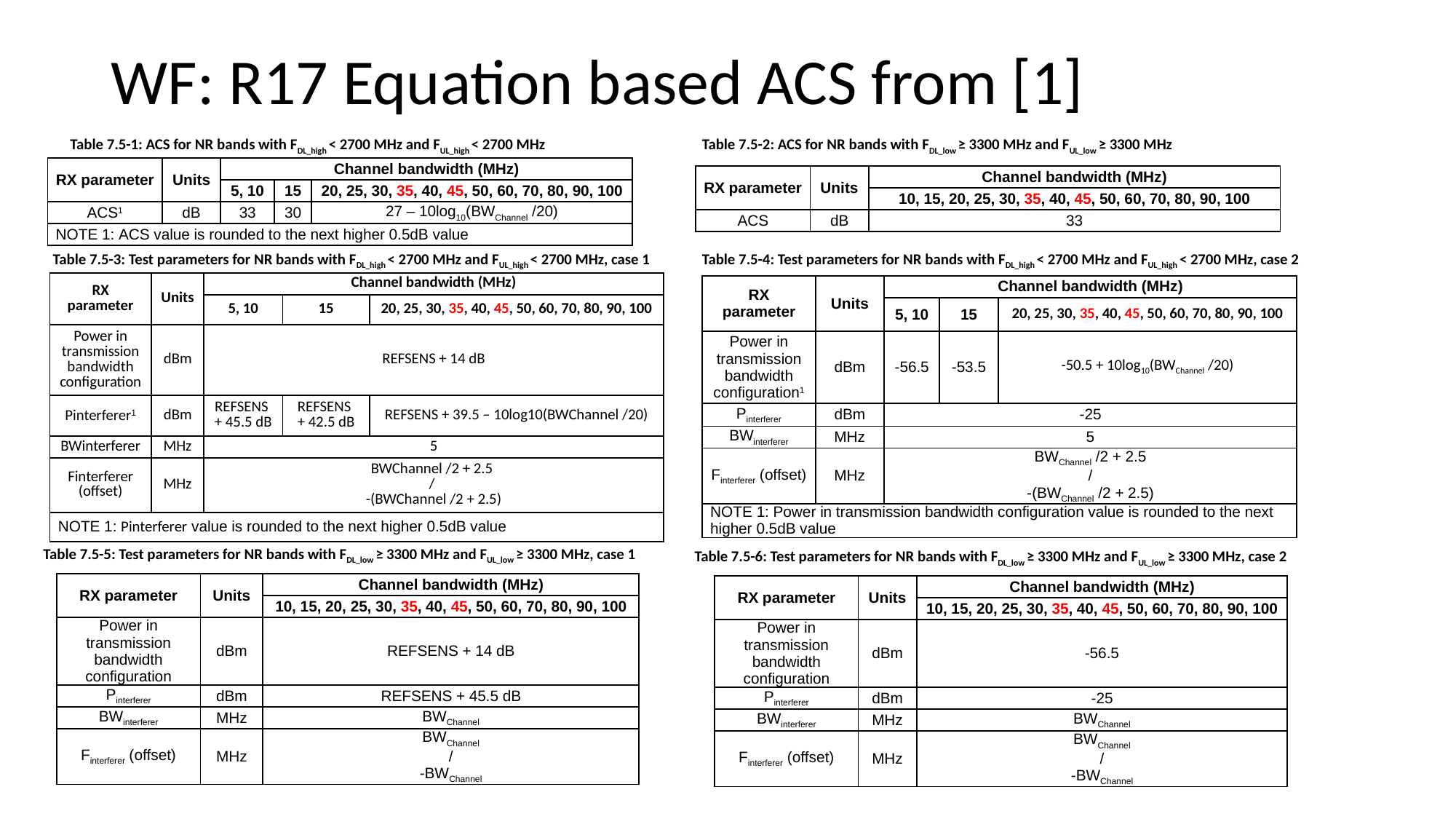

# WF: R17 Equation based ACS from [1]
Table 7.5-1: ACS for NR bands with FDL_high < 2700 MHz and FUL_high < 2700 MHz
Table 7.5-2: ACS for NR bands with FDL_low ≥ 3300 MHz and FUL_low ≥ 3300 MHz
| RX parameter | Units | Channel bandwidth (MHz) |  |  |
| --- | --- | --- | --- | --- |
|  |  | 5, 10 | 15 | 20, 25, 30, 35, 40, 45, 50, 60, 70, 80, 90, 100 |
| ACS1 | dB | 33 | 30 | 27 – 10log10(BWChannel /20) |
| NOTE 1: ACS value is rounded to the next higher 0.5dB value |  |  |  |  |
| RX parameter | Units | Channel bandwidth (MHz) |
| --- | --- | --- |
|  |  | 10, 15, 20, 25, 30, 35, 40, 45, 50, 60, 70, 80, 90, 100 |
| ACS | dB | 33 |
Table 7.5-4: Test parameters for NR bands with FDL_high < 2700 MHz and FUL_high < 2700 MHz, case 2
Table 7.5-3: Test parameters for NR bands with FDL_high < 2700 MHz and FUL_high < 2700 MHz, case 1
| RX parameter | Units | Channel bandwidth (MHz) |  |  |
| --- | --- | --- | --- | --- |
|  |  | 5, 10 | 15 | 20, 25, 30, 35, 40, 45, 50, 60, 70, 80, 90, 100 |
| Power in transmission bandwidth configuration | dBm | REFSENS + 14 dB |  |  |
| Pinterferer1 | dBm | REFSENS + 45.5 dB | REFSENS + 42.5 dB | REFSENS + 39.5 – 10log10(BWChannel /20) |
| BWinterferer | MHz | 5 |  |  |
| Finterferer (offset) | MHz | BWChannel /2 + 2.5 / -(BWChannel /2 + 2.5) |  |  |
| NOTE 1: Pinterferer value is rounded to the next higher 0.5dB value |  |  |  |  |
| RX parameter | Units | Channel bandwidth (MHz) |  |  |
| --- | --- | --- | --- | --- |
|  |  | 5, 10 | 15 | 20, 25, 30, 35, 40, 45, 50, 60, 70, 80, 90, 100 |
| Power in transmission bandwidth configuration1 | dBm | -56.5 | -53.5 | -50.5 + 10log10(BWChannel /20) |
| Pinterferer | dBm | -25 |  |  |
| BWinterferer | MHz | 5 |  |  |
| Finterferer (offset) | MHz | BWChannel /2 + 2.5 / -(BWChannel /2 + 2.5) |  |  |
| NOTE 1: Power in transmission bandwidth configuration value is rounded to the next higher 0.5dB value |  |  |  |  |
Table 7.5-5: Test parameters for NR bands with FDL_low ≥ 3300 MHz and FUL_low ≥ 3300 MHz, case 1
Table 7.5-6: Test parameters for NR bands with FDL_low ≥ 3300 MHz and FUL_low ≥ 3300 MHz, case 2
| RX parameter | Units | Channel bandwidth (MHz) |
| --- | --- | --- |
|  |  | 10, 15, 20, 25, 30, 35, 40, 45, 50, 60, 70, 80, 90, 100 |
| Power in transmission bandwidth configuration | dBm | REFSENS + 14 dB |
| Pinterferer | dBm | REFSENS + 45.5 dB |
| BWinterferer | MHz | BWChannel |
| Finterferer (offset) | MHz | BWChannel / -BWChannel |
| RX parameter | Units | Channel bandwidth (MHz) |
| --- | --- | --- |
|  |  | 10, 15, 20, 25, 30, 35, 40, 45, 50, 60, 70, 80, 90, 100 |
| Power in transmission bandwidth configuration | dBm | -56.5 |
| Pinterferer | dBm | -25 |
| BWinterferer | MHz | BWChannel |
| Finterferer (offset) | MHz | BWChannel / -BWChannel |